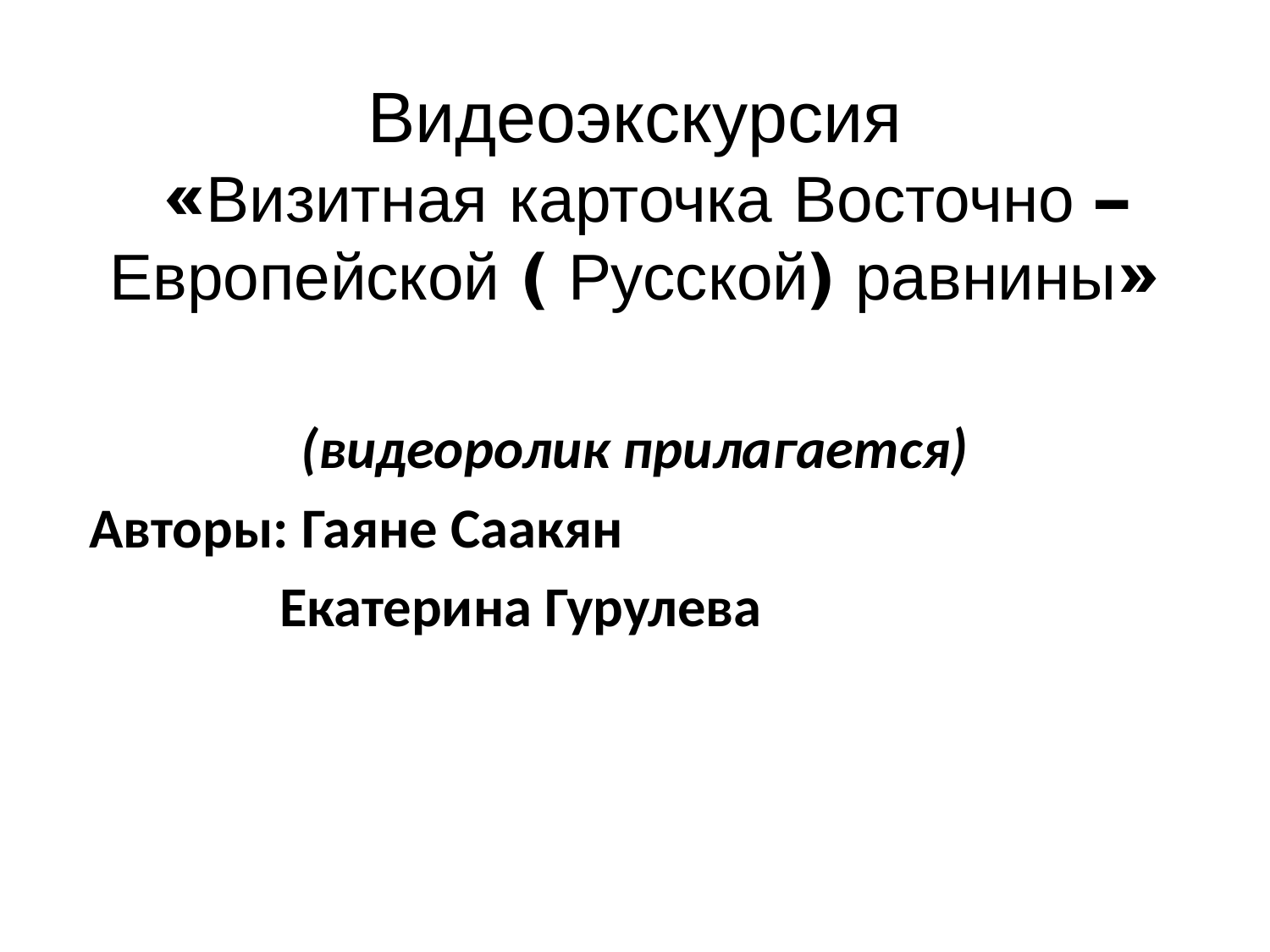

# Видеоэкскурсия «Визитная карточка Восточно – Европейской ( Русской) равнины»
(видеоролик прилагается)
 Авторы: Гаяне Саакян
                Екатерина Гурулева